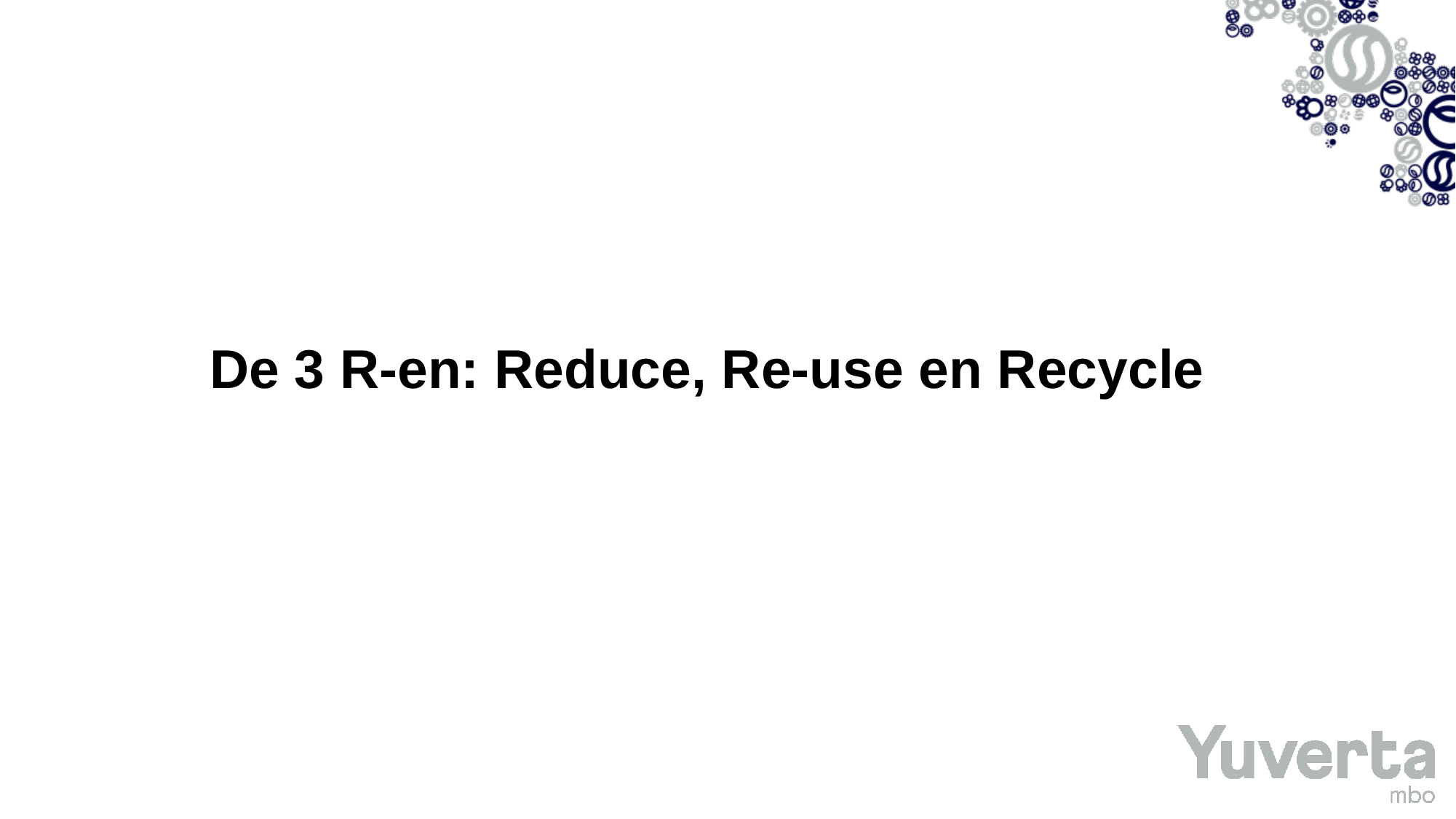

# De 3 R-en: Reduce, Re-use en Recycle